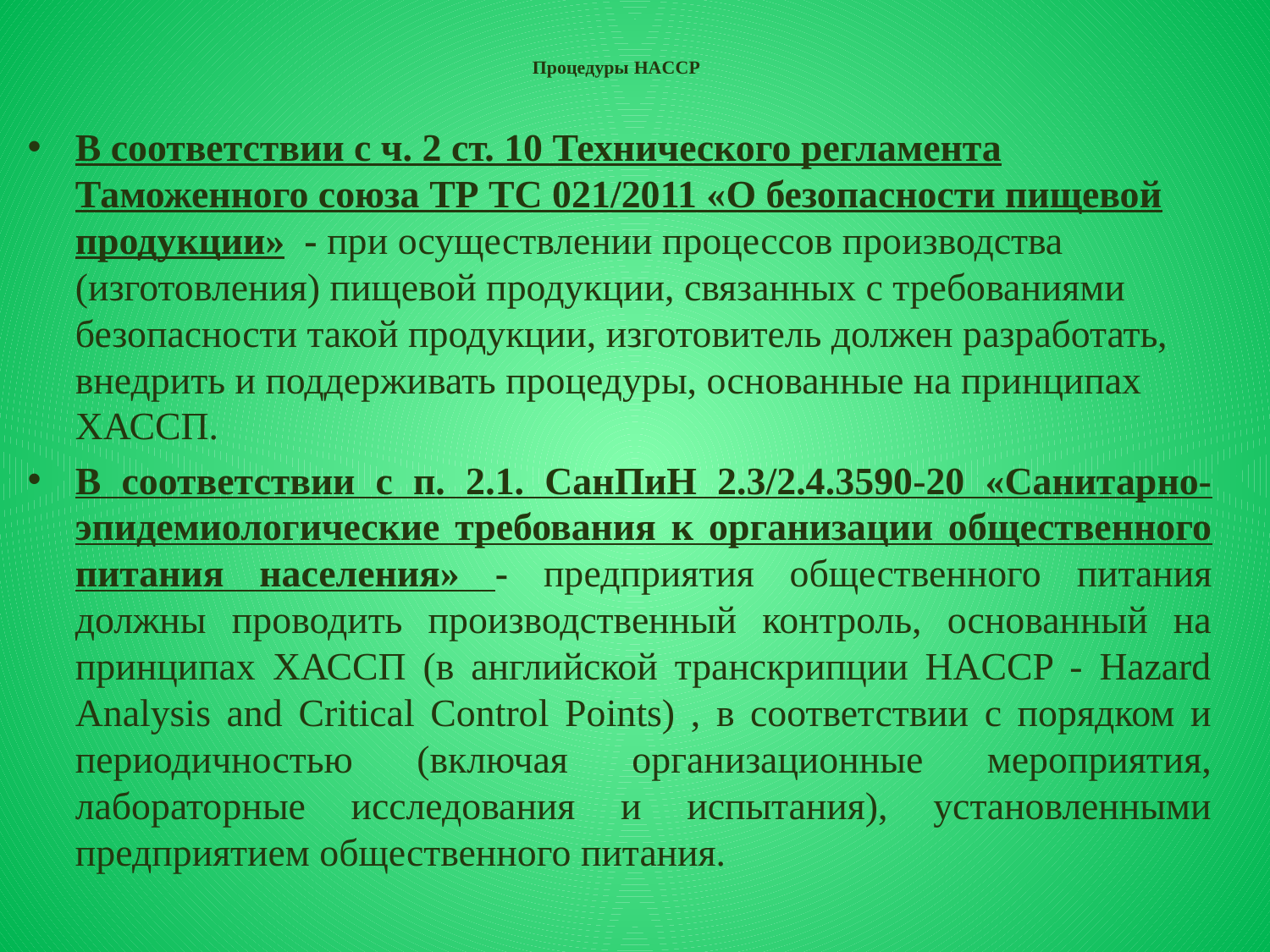

# Процедуры HACCP
В соответствии с ч. 2 ст. 10 Технического регламента Таможенного союза ТР ТС 021/2011 «О безопасности пищевой продукции»  - при осуществлении процессов производства (изготовления) пищевой продукции, связанных с требованиями безопасности такой продукции, изготовитель должен разработать, внедрить и поддерживать процедуры, основанные на принципах ХАССП.
В соответствии с п. 2.1. СанПиН 2.3/2.4.3590-20 «Санитарно-эпидемиологические требования к организации общественного питания населения» - предприятия общественного питания должны проводить производственный контроль, основанный на принципах ХАССП (в английской транскрипции HACCP - Hazard Analysis and Critical Control Points) , в соответствии с порядком и периодичностью (включая организационные мероприятия, лабораторные исследования и испытания), установленными предприятием общественного питания.